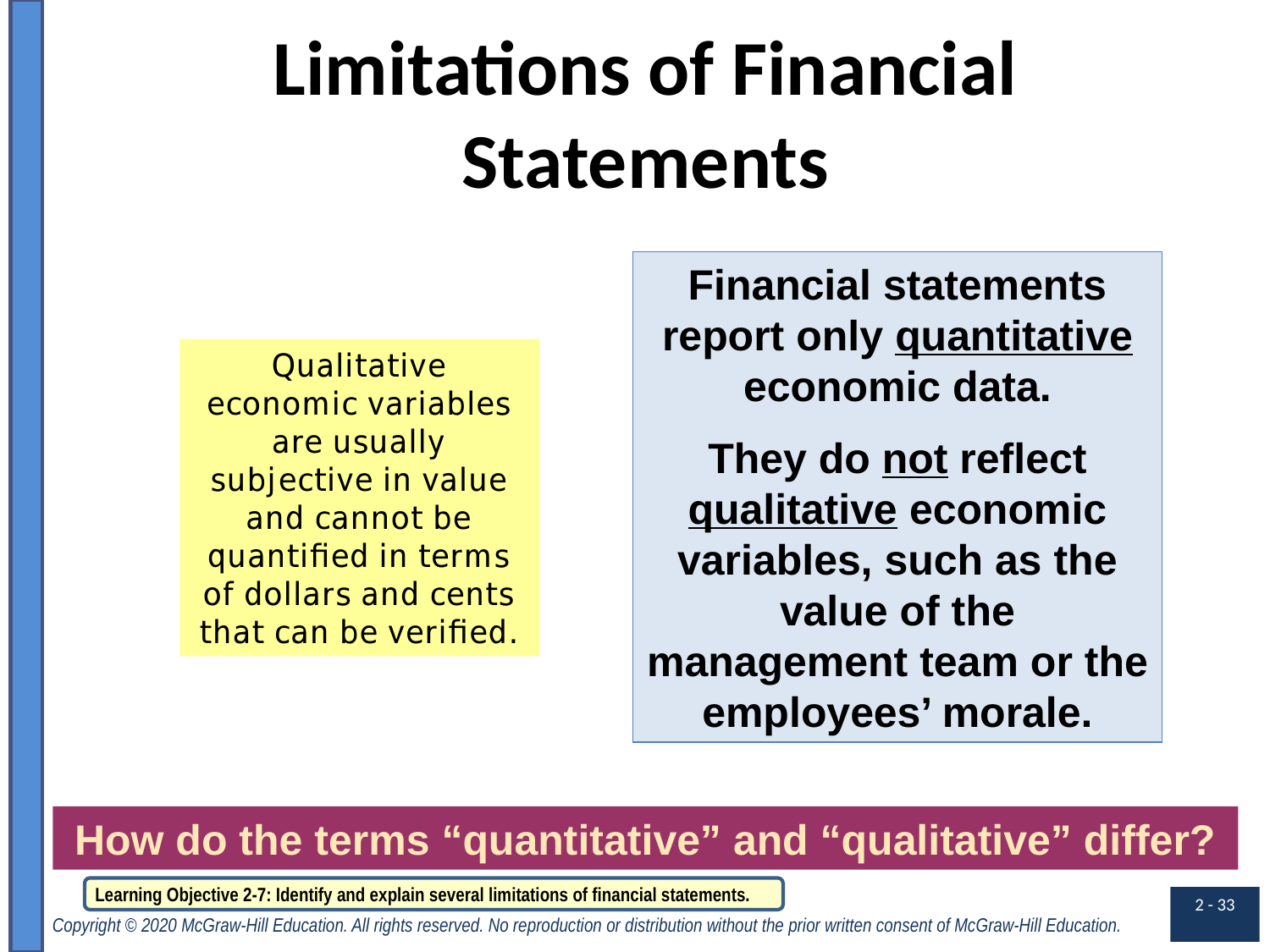

# Limitations of Financial Statements
Financial statements report only quantitative economic data.
They do not reflect qualitative economic variables, such as the value of the management team or the employees’ morale.
Qualitative economic variables are usually subjective in value and cannot be quantified in terms of dollars and cents that can be verified.
How do the terms “quantitative” and “qualitative” differ?
  Learning Objective 2-7: Identify and explain several limitations of financial statements.